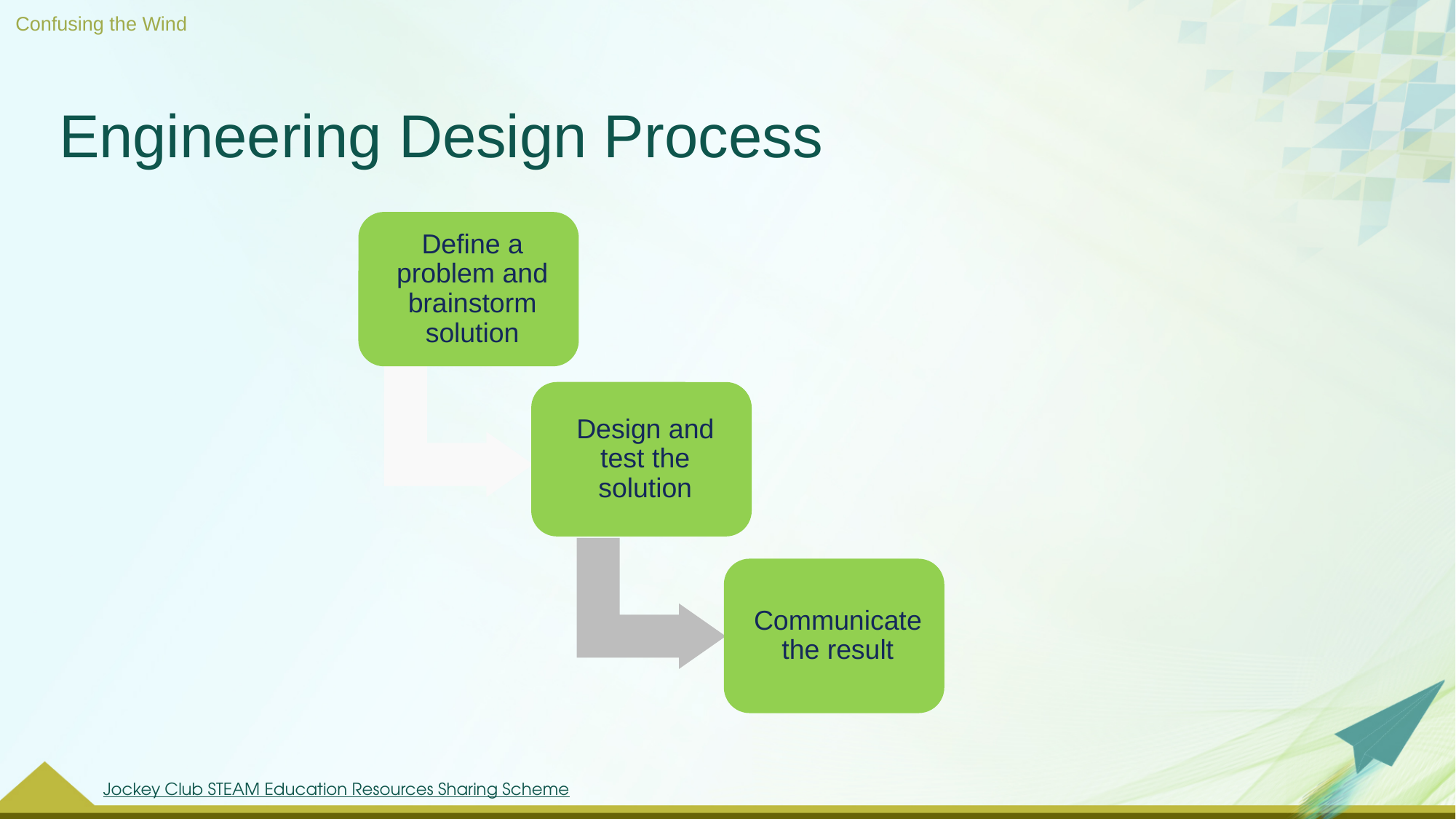

# Engineering Design Process
Define a problem and brainstorm solution
Design and test the solution
Communicate the result